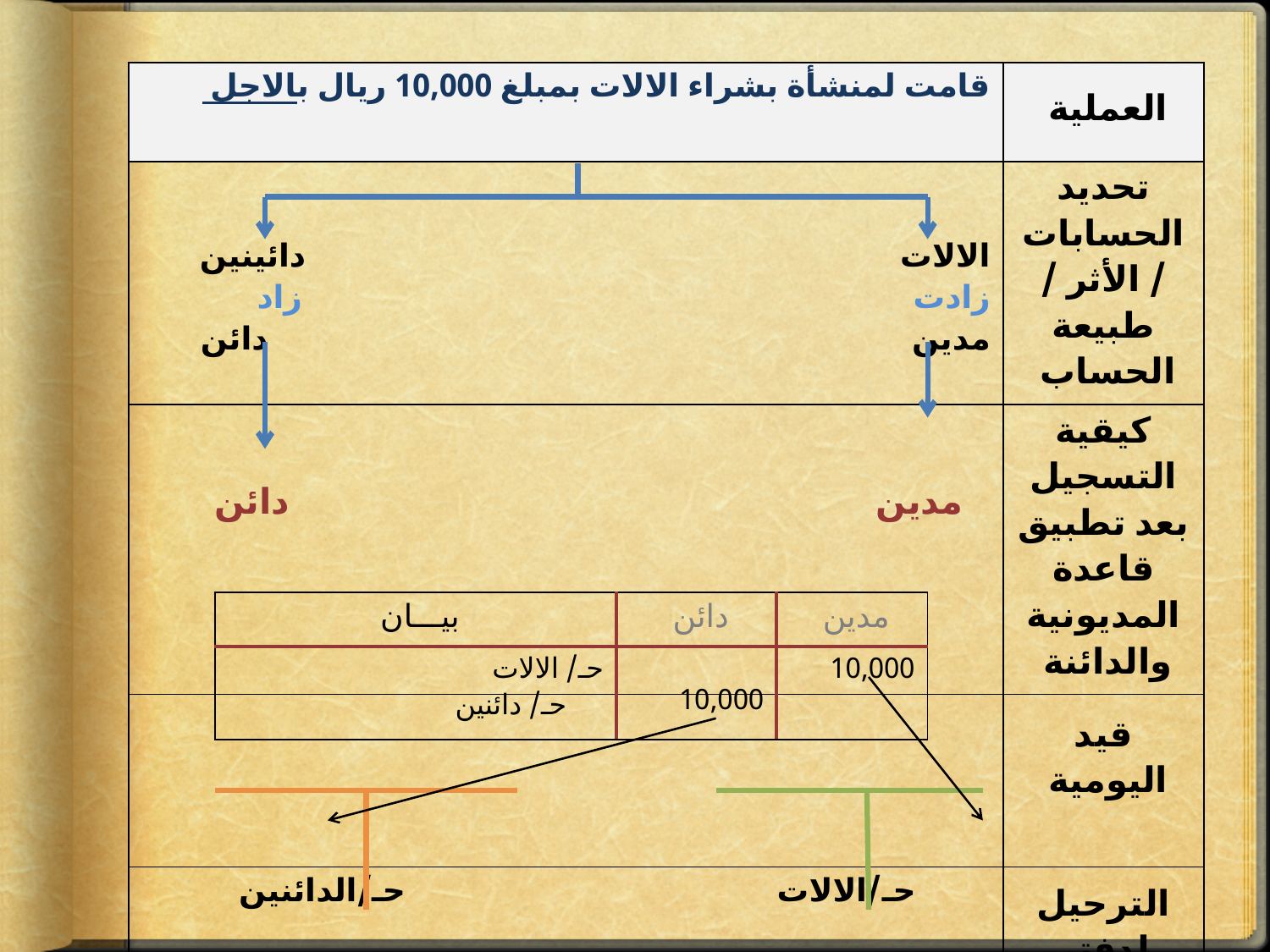

| قامت لمنشأة بشراء الالات بمبلغ 10,000 ريال بالاجل | العملية |
| --- | --- |
| الالات دائينين زادت زاد مدين دائن | تحديد الحسابات / الأثر / طبيعة الحساب |
| مدين دائن | كيقية التسجيل بعد تطبيق قاعدة المديونية والدائنة |
|  | قيد اليومية |
| حـ/الالات حـ/الدائنين 10,000 10,000 | الترحيل لدفتر الأستاذ |
| بيـــان | دائن | مدين |
| --- | --- | --- |
| حـ/ الالات حـ/ دائنين | 10,000 | 10,000 |